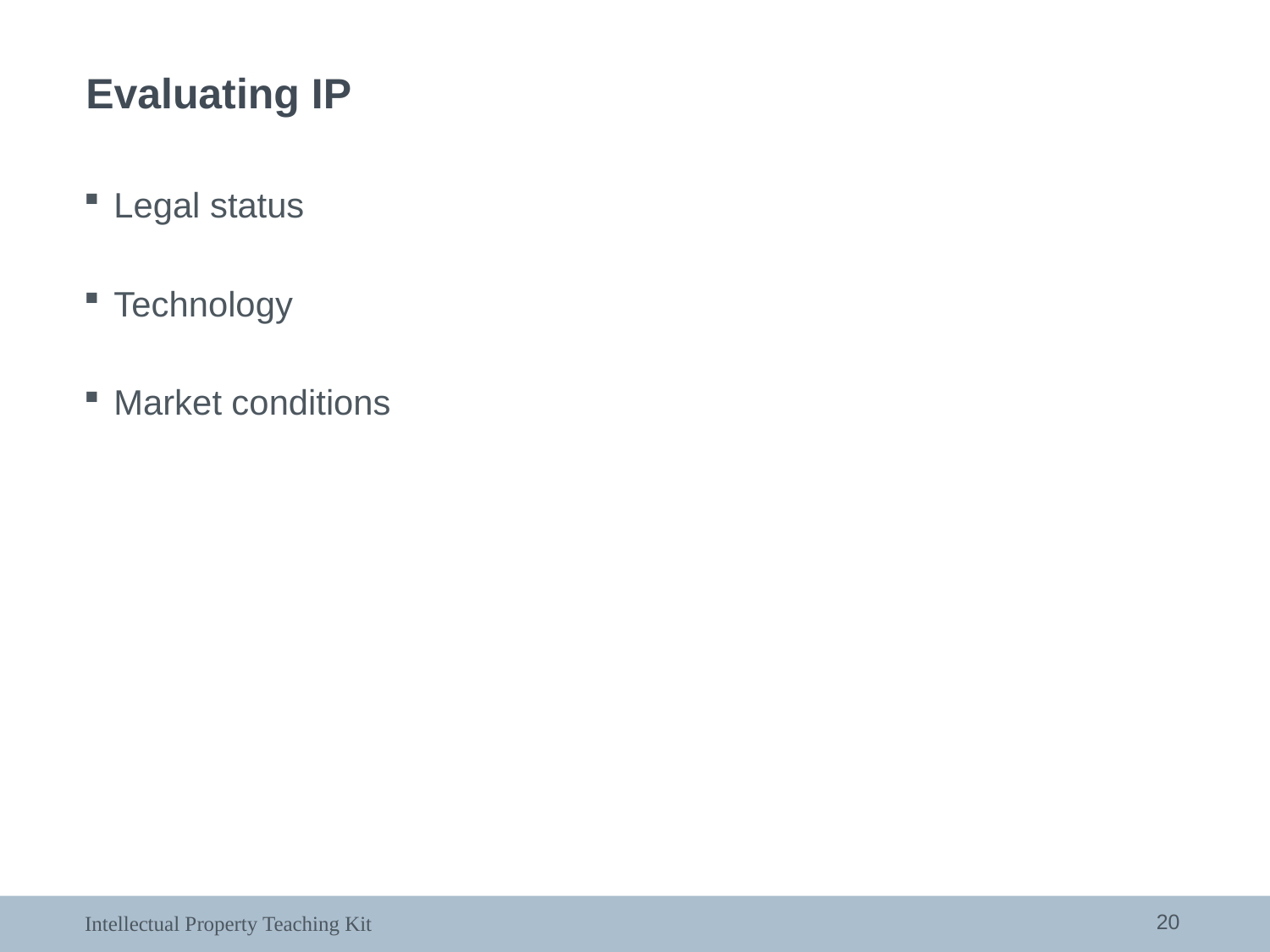

# Evaluating IP
Legal status

Technology

Market conditions

20
Intellectual Property Teaching Kit